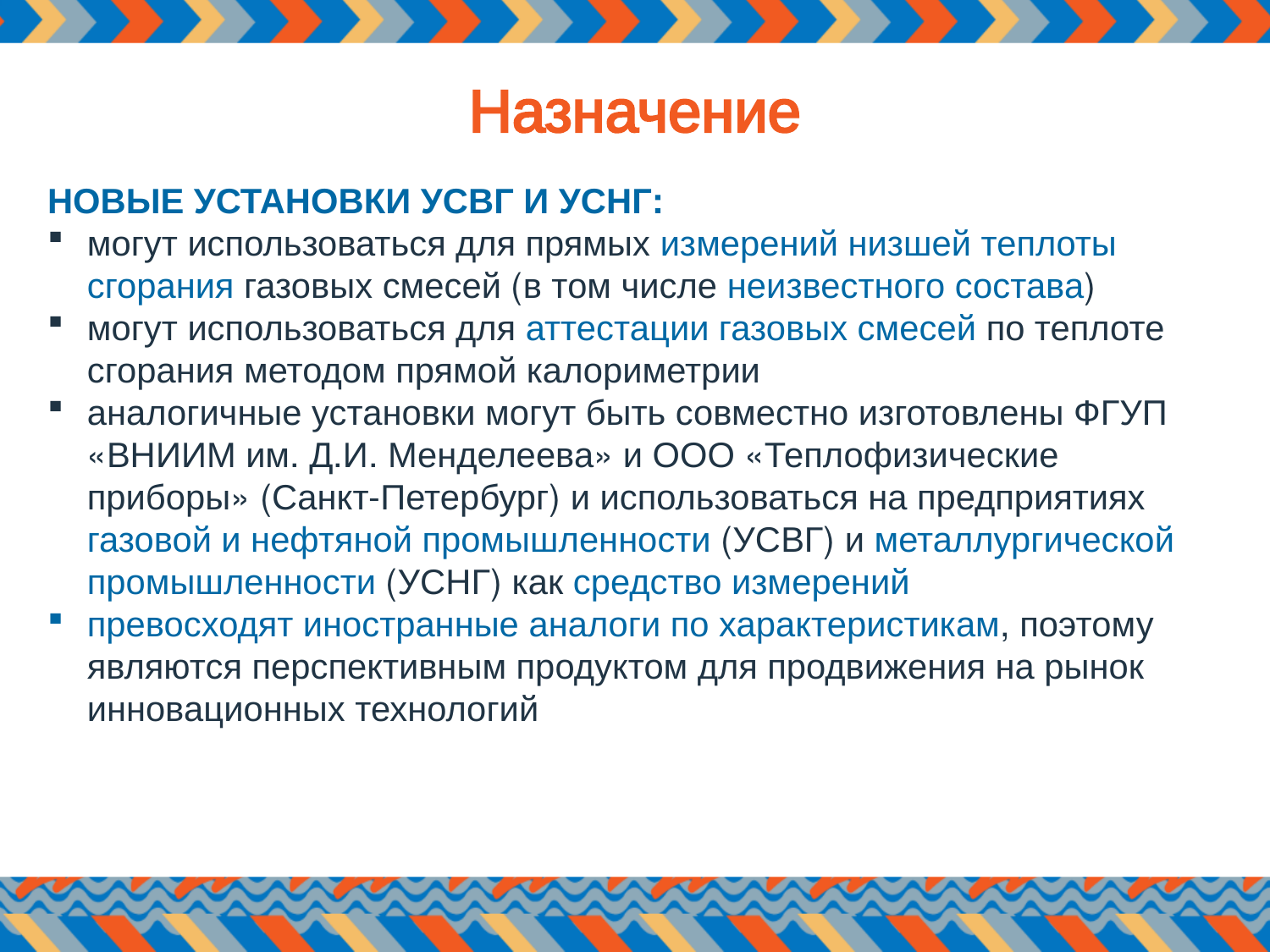

Назначение
НОВЫЕ УСТАНОВКИ УСВГ И УСНГ:
могут использоваться для прямых измерений низшей теплоты сгорания газовых смесей (в том числе неизвестного состава)
могут использоваться для аттестации газовых смесей по теплоте сгорания методом прямой калориметрии
аналогичные установки могут быть совместно изготовлены ФГУП «ВНИИМ им. Д.И. Менделеева» и ООО «Теплофизические приборы» (Санкт-Петербург) и использоваться на предприятиях газовой и нефтяной промышленности (УСВГ) и металлургической промышленности (УСНГ) как средство измерений
превосходят иностранные аналоги по характеристикам, поэтому являются перспективным продуктом для продвижения на рынок инновационных технологий